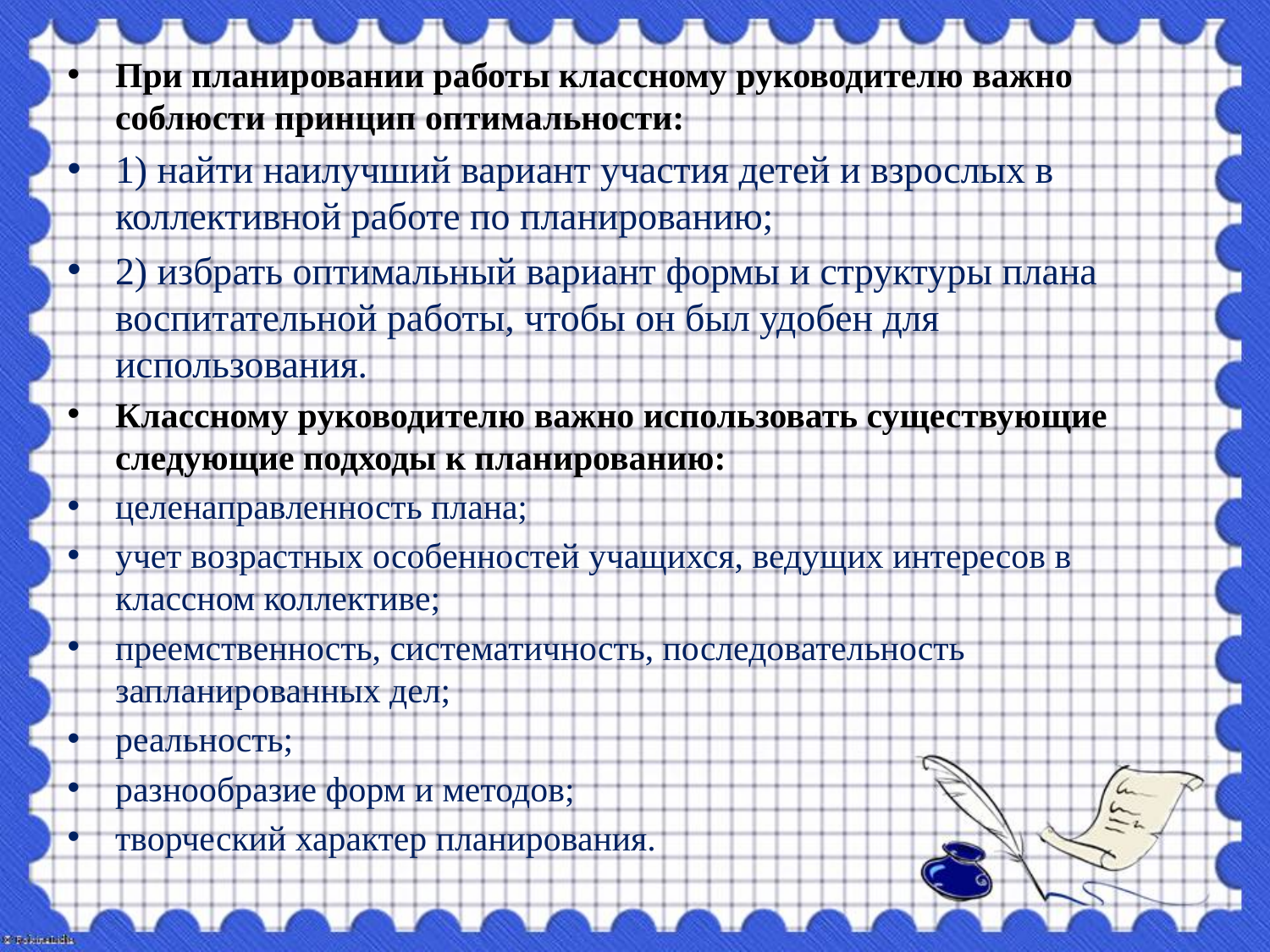

При планировании работы классному руководителю важно соблюсти принцип оптимальности:
1) найти наилучший вариант участия детей и взрослых в коллективной работе по планированию;
2) избрать оптимальный вариант формы и структуры плана воспитательной работы, чтобы он был удобен для использования.
Классному руководителю важно использовать существующие следующие подходы к планированию:
целенаправленность плана;
учет возрастных особенностей учащихся, ведущих интересов в классном коллективе;
преемственность, систематичность, последовательность запланированных дел;
реальность;
разнообразие форм и методов;
творческий характер планирования.